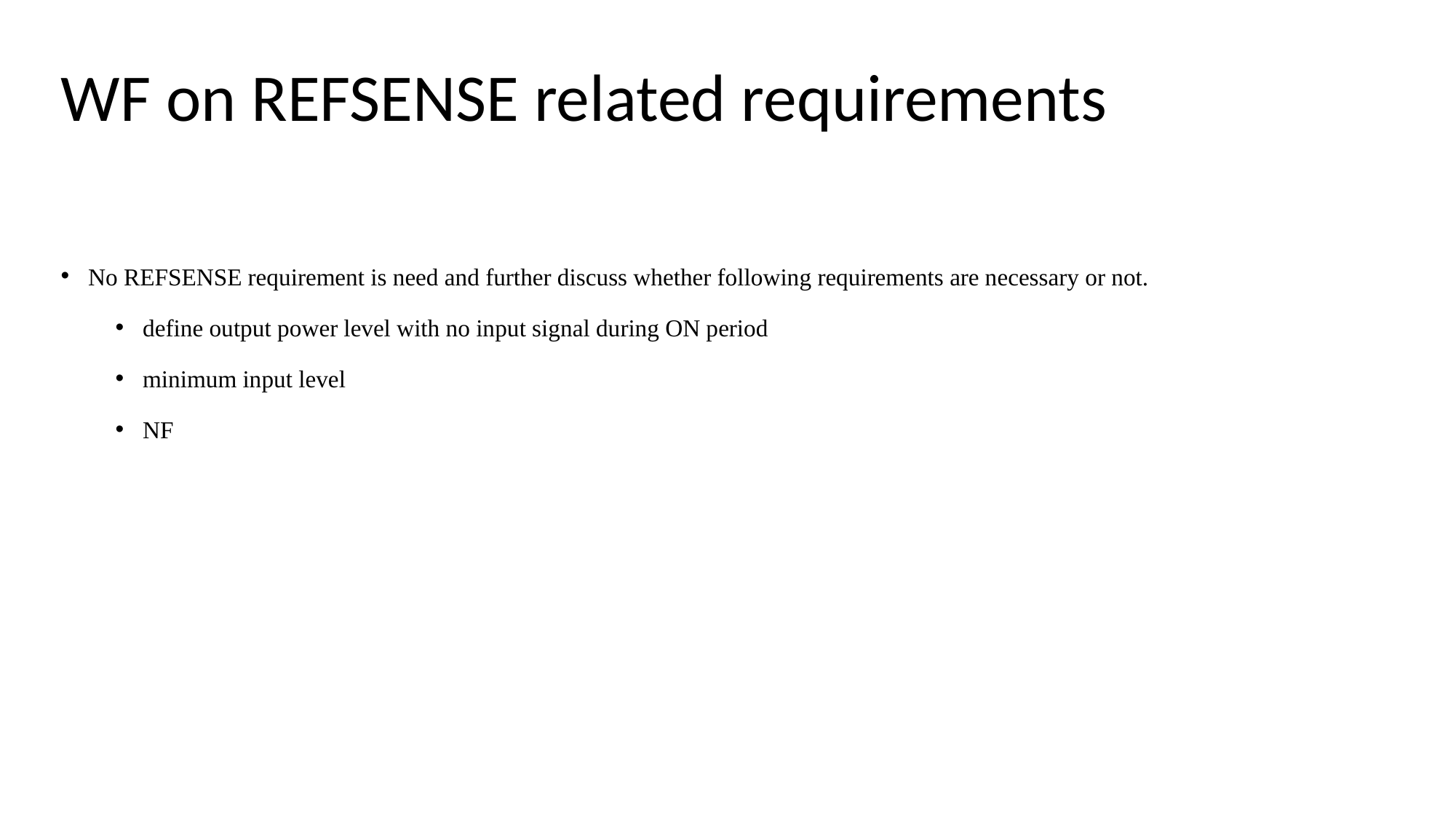

# WF on REFSENSE related requirements
No REFSENSE requirement is need and further discuss whether following requirements are necessary or not.
define output power level with no input signal during ON period
minimum input level
NF